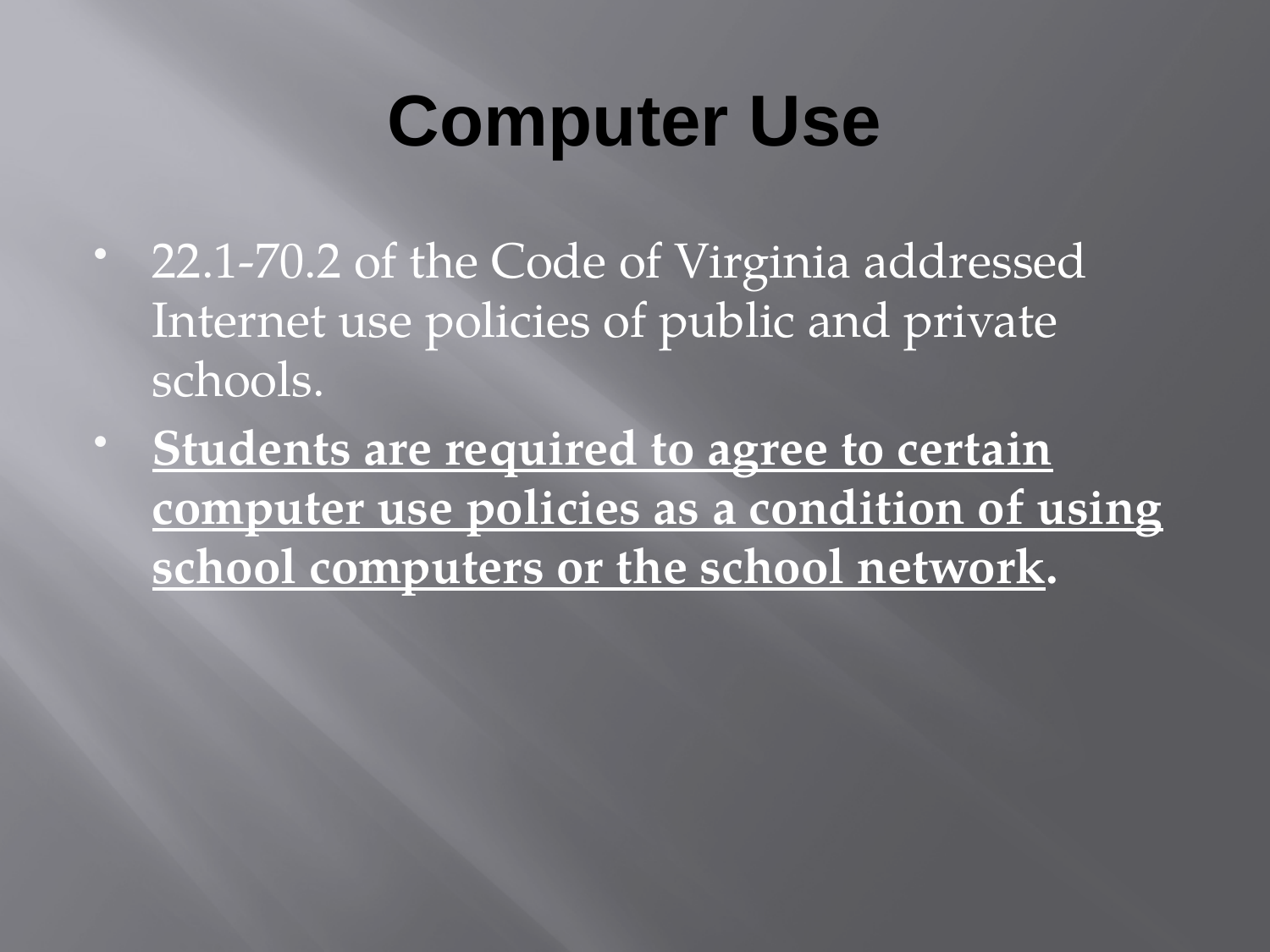

# Computer Use
22.1-70.2 of the Code of Virginia addressed Internet use policies of public and private schools.
Students are required to agree to certain computer use policies as a condition of using school computers or the school network.